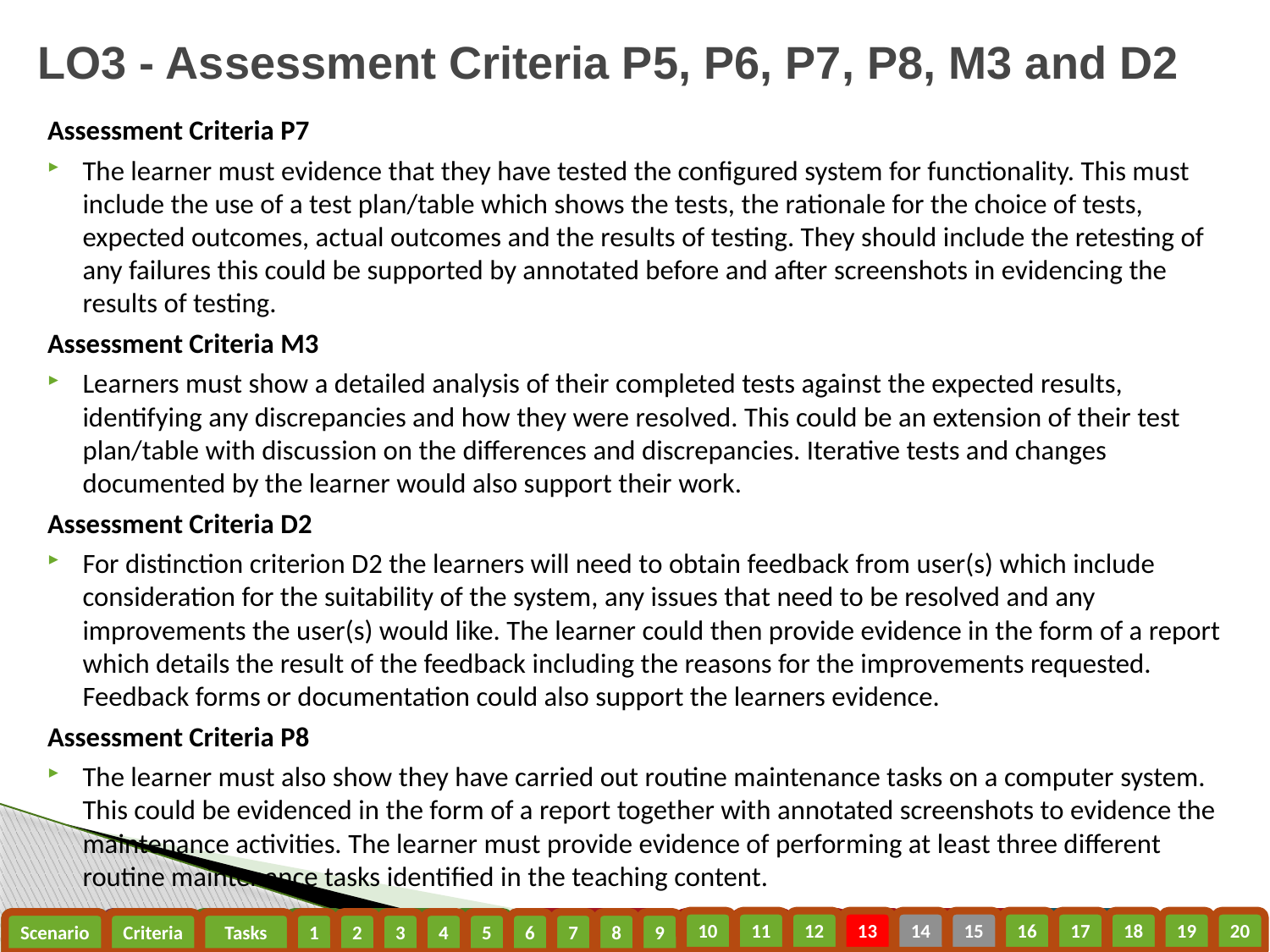

# LO3 - Assessment Criteria P5, P6, P7, P8, M3 and D2
Assessment Criteria P7
The learner must evidence that they have tested the configured system for functionality. This must include the use of a test plan/table which shows the tests, the rationale for the choice of tests, expected outcomes, actual outcomes and the results of testing. They should include the retesting of any failures this could be supported by annotated before and after screenshots in evidencing the results of testing.
Assessment Criteria M3
Learners must show a detailed analysis of their completed tests against the expected results, identifying any discrepancies and how they were resolved. This could be an extension of their test plan/table with discussion on the differences and discrepancies. Iterative tests and changes documented by the learner would also support their work.
Assessment Criteria D2
For distinction criterion D2 the learners will need to obtain feedback from user(s) which include consideration for the suitability of the system, any issues that need to be resolved and any improvements the user(s) would like. The learner could then provide evidence in the form of a report which details the result of the feedback including the reasons for the improvements requested. Feedback forms or documentation could also support the learners evidence.
Assessment Criteria P8
The learner must also show they have carried out routine maintenance tasks on a computer system. This could be evidenced in the form of a report together with annotated screenshots to evidence the maintenance activities. The learner must provide evidence of performing at least three different routine maintenance tasks identified in the teaching content.